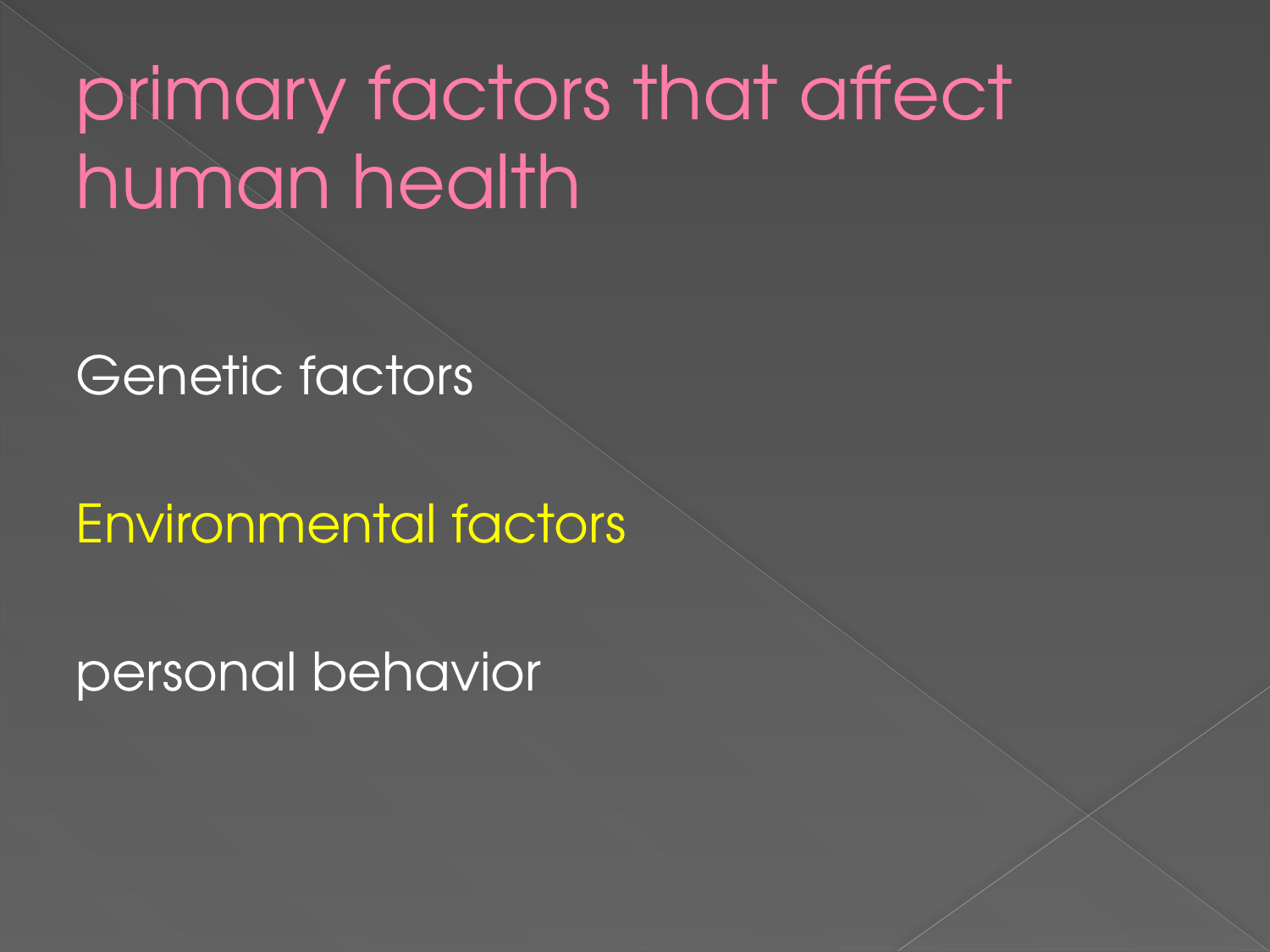

# primary factors that affect human health

Genetic factors

Environmental factors

personal behavior